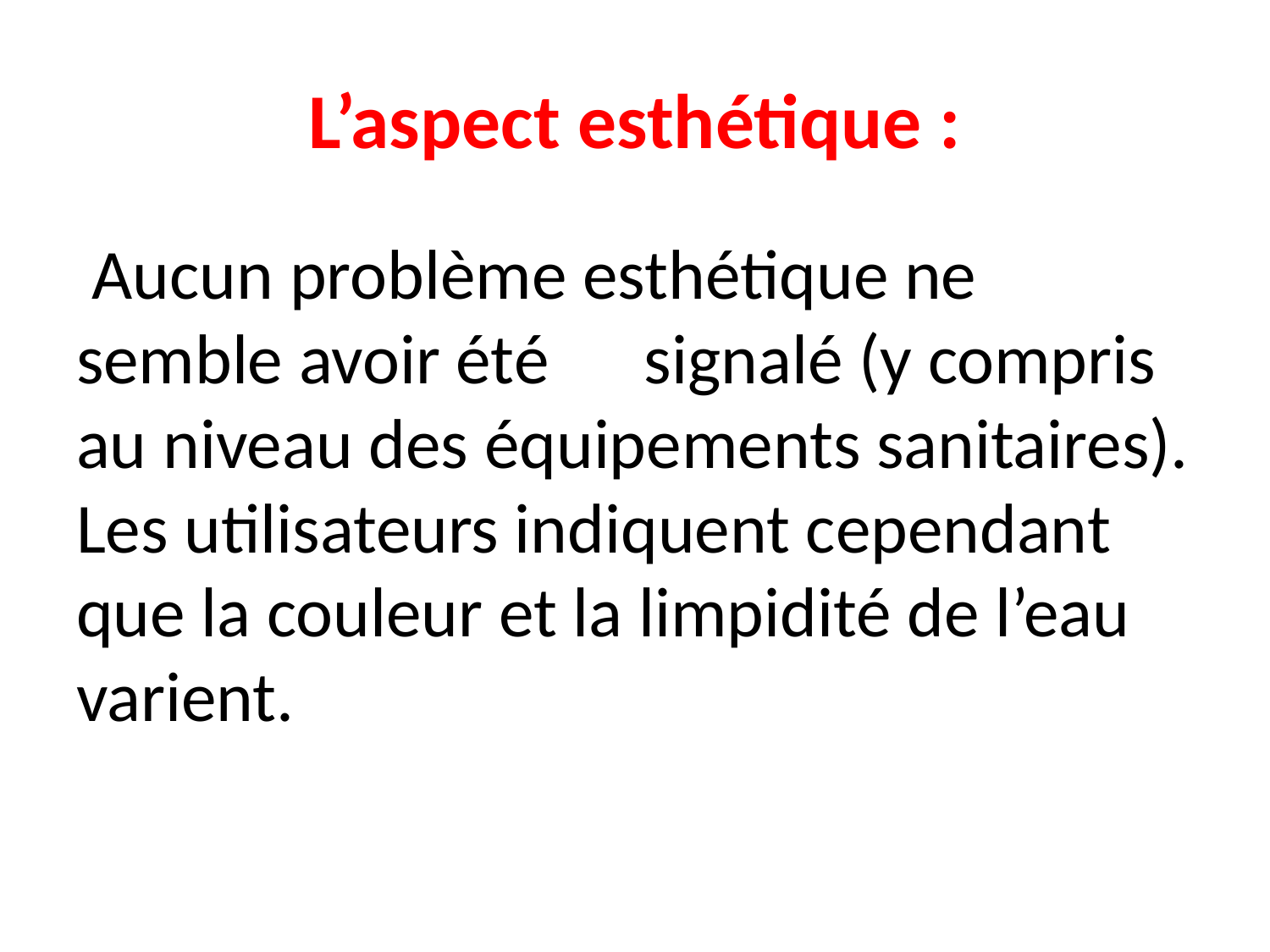

# L’aspect esthétique :
 Aucun problème esthétique ne semble avoir été      signalé (y compris au niveau des équipements sanitaires). Les utilisateurs indiquent cependant que la couleur et la limpidité de l’eau varient.